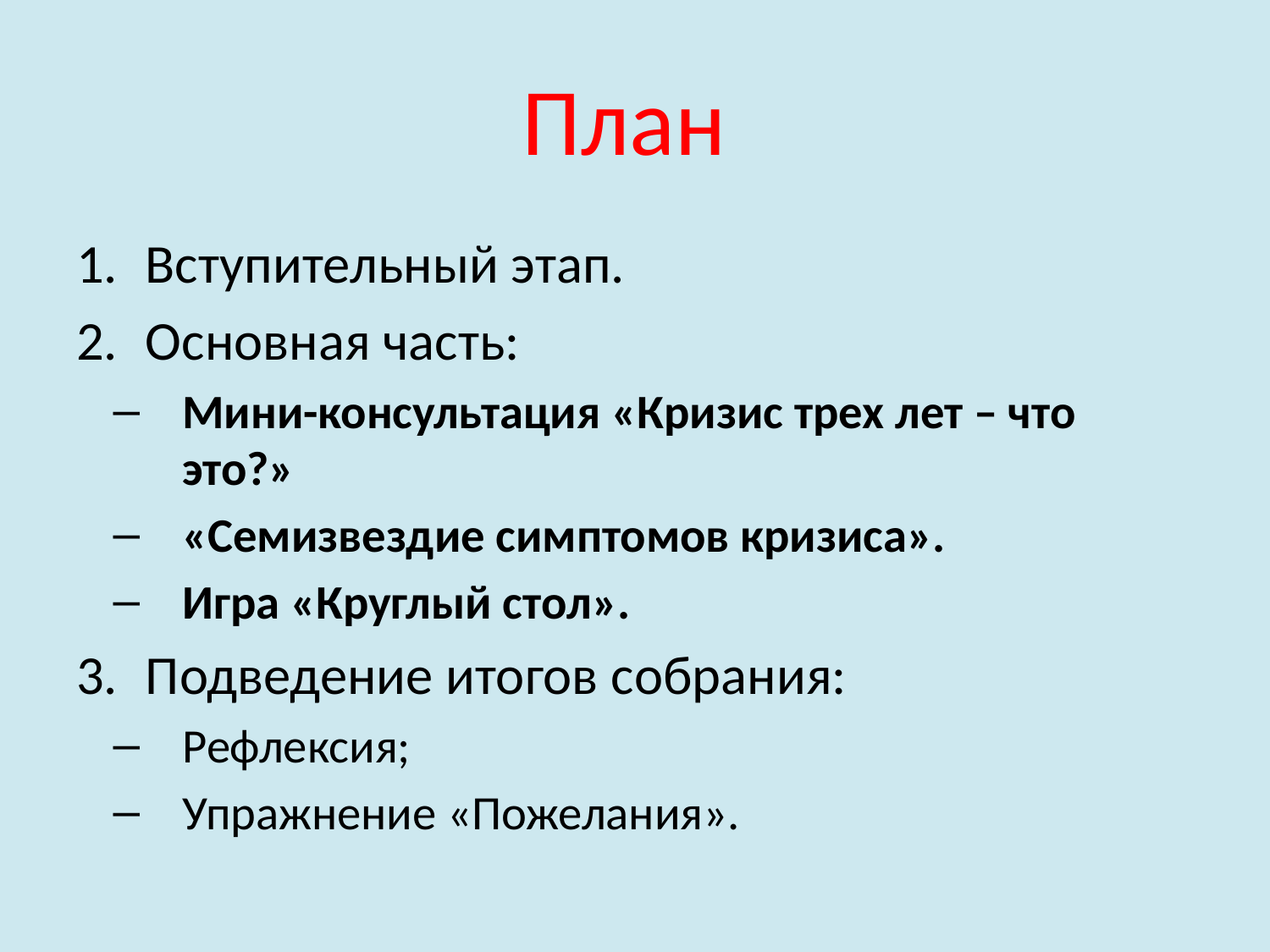

# План
Вступительный этап.
Основная часть:
Мини-консультация «Кризис трех лет – что это?»
«Семизвездие симптомов кризиса».
Игра «Круглый стол».
Подведение итогов собрания:
Рефлексия;
Упражнение «Пожелания».